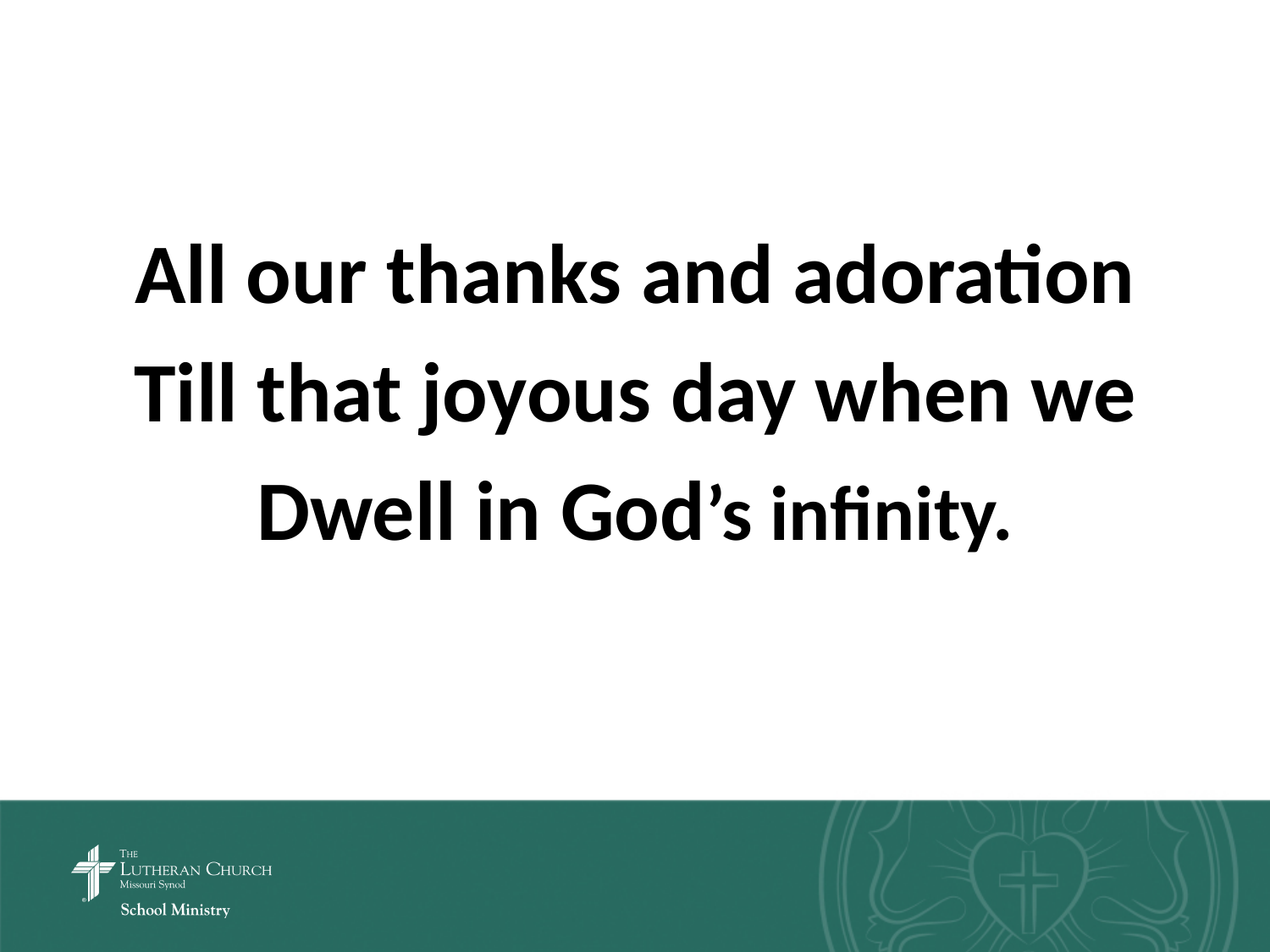

All our thanks and adoration
Till that joyous day when we
Dwell in God’s infinity.